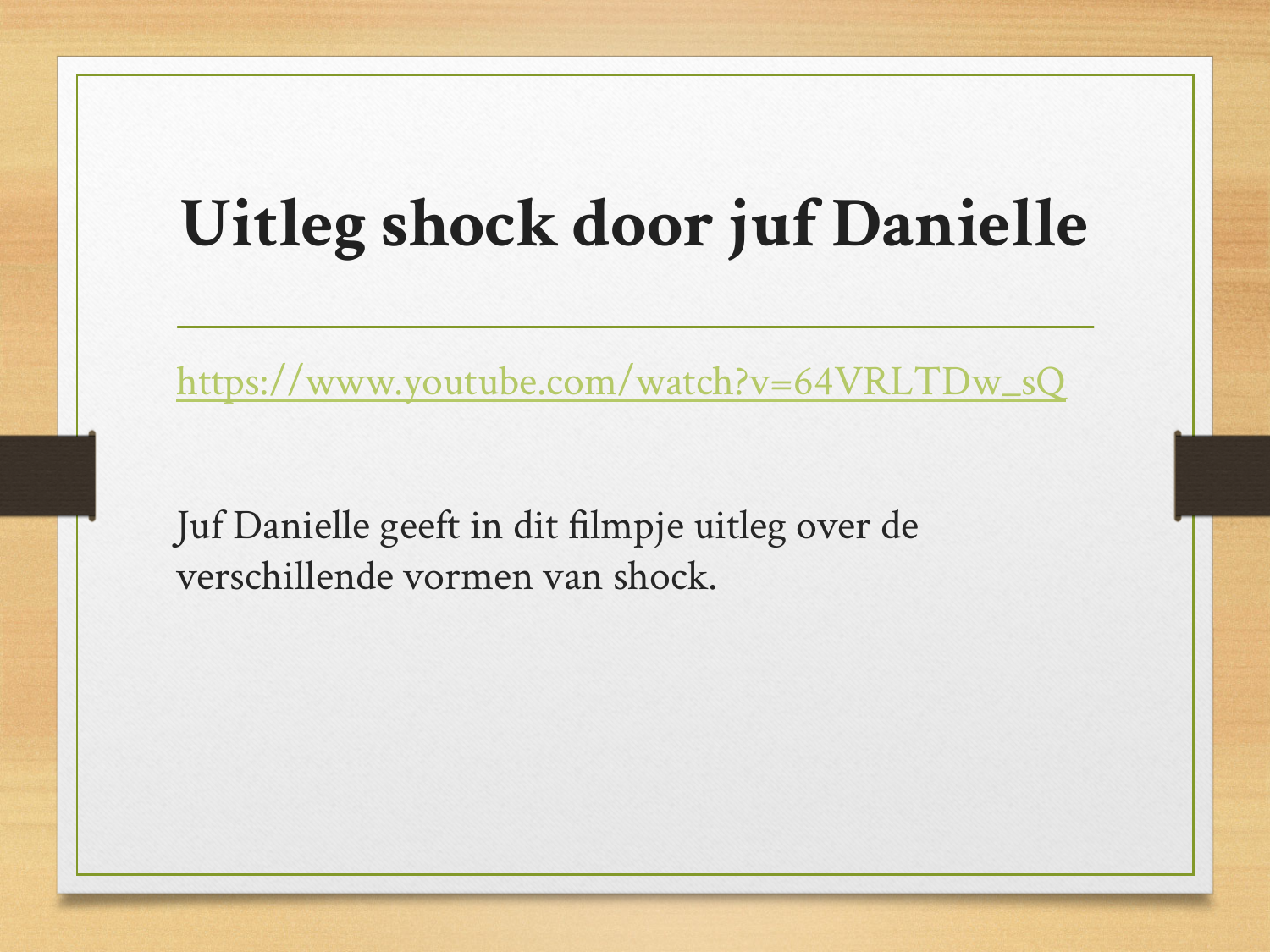

# Uitleg shock door juf Danielle
https://www.youtube.com/watch?v=64VRLTDw_sQ

Juf Danielle geeft in dit filmpje uitleg over de verschillende vormen van shock.